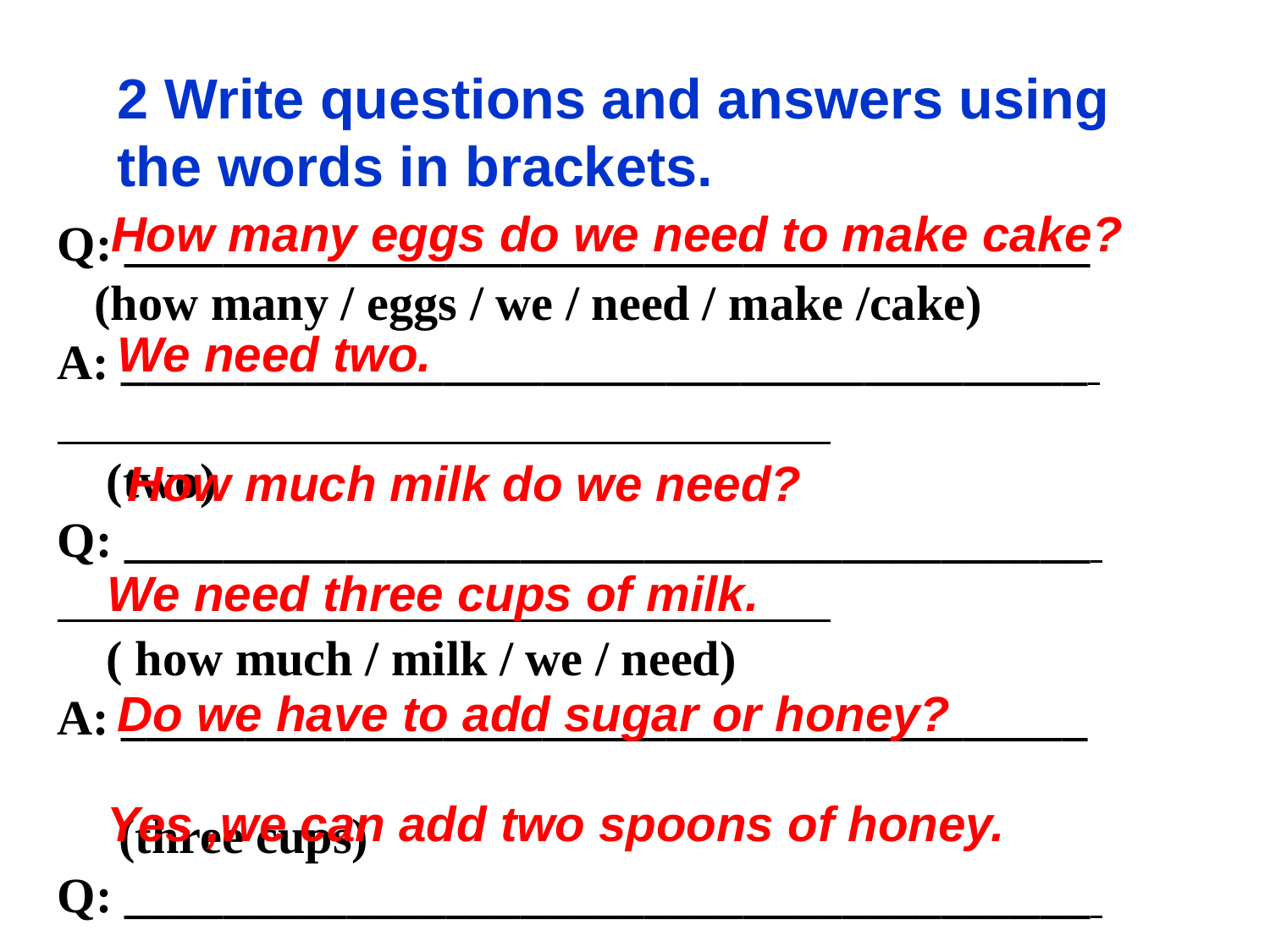

2 Write questions and answers using the words in brackets.
How many eggs do we need to make cake?
Q: _______________________________________
   (how many / eggs / we / need / make /cake)
A: _______________________________________
    (two)
Q: _______________________________________
    ( how much / milk / we / need)
A: _______________________________________
     (three cups)
Q: _______________________________________
    (have to / add / sugar or honey)
A: _______________________________________
     (can / add / two spoons)

We need two.
How much milk do we need?
We need three cups of milk.
Do we have to add sugar or honey?
Yes ,we can add two spoons of honey.